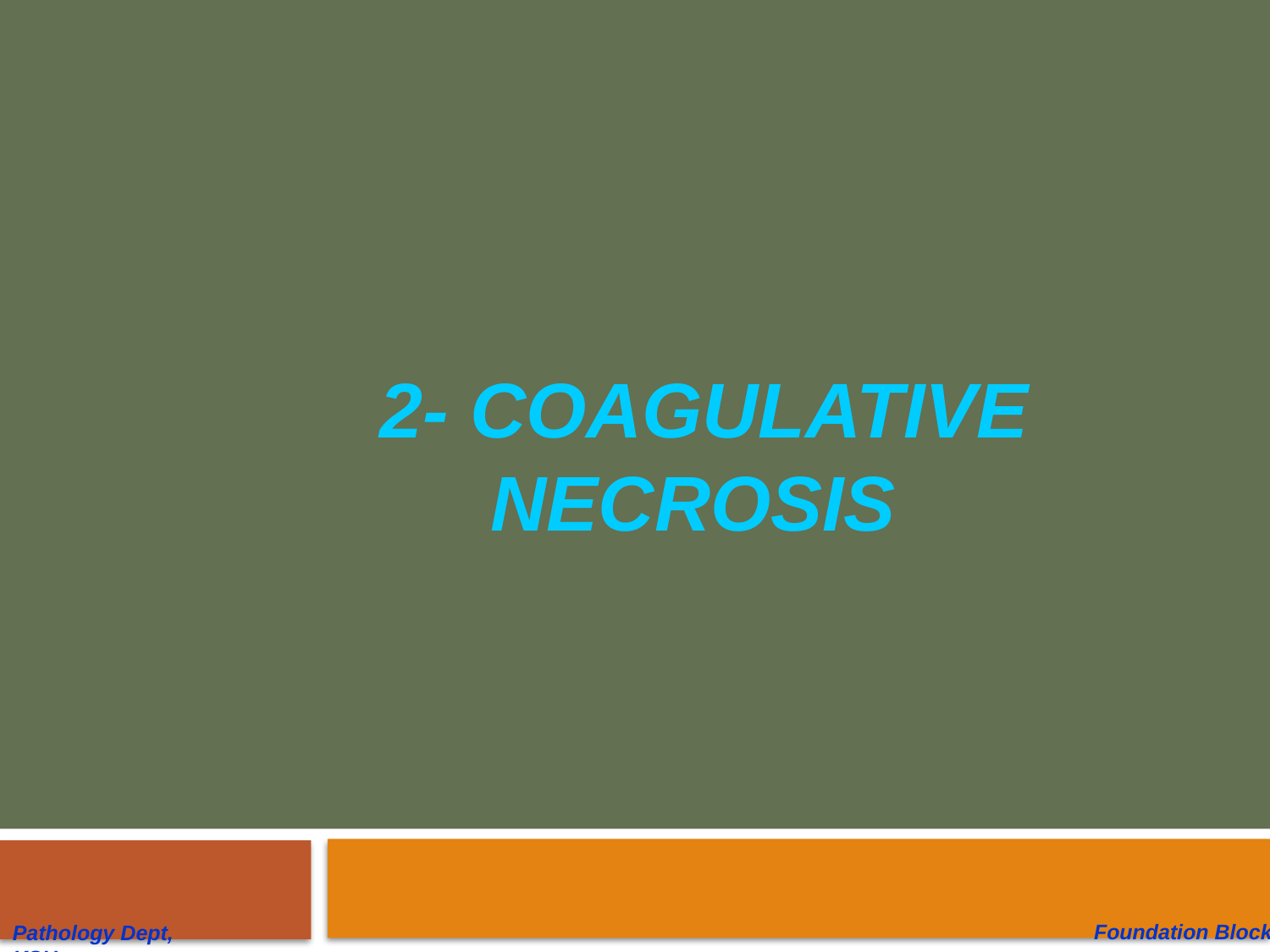

# 2- COAGULATIVE NECROSIS
Foundation Block
Pathology Dept, KSU